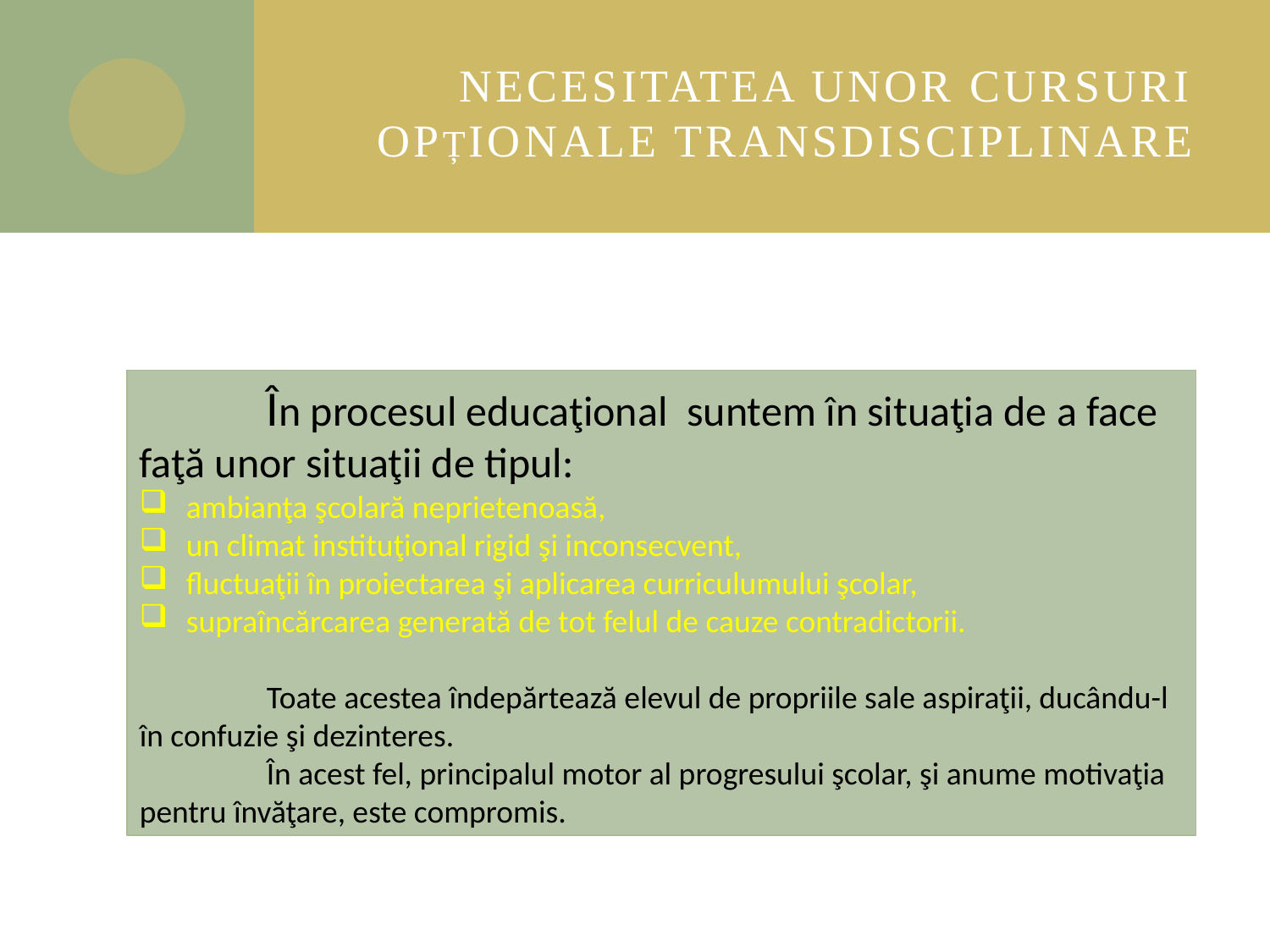

# Necesitatea unor Cursuri opȚionale transdisciplinare
	În procesul educaţional  suntem în situaţia de a face faţă unor situaţii de tipul:
 ambianţa şcolară neprietenoasă,
 un climat instituţional rigid şi inconsecvent,
 fluctuaţii în proiectarea şi aplicarea curriculumului şcolar,
 supraîncărcarea generată de tot felul de cauze contradictorii.

	Toate acestea îndepărtează elevul de propriile sale aspiraţii, ducându-l în confuzie şi dezinteres.
	În acest fel, principalul motor al progresului şcolar, şi anume motivaţia pentru învăţare, este compromis.